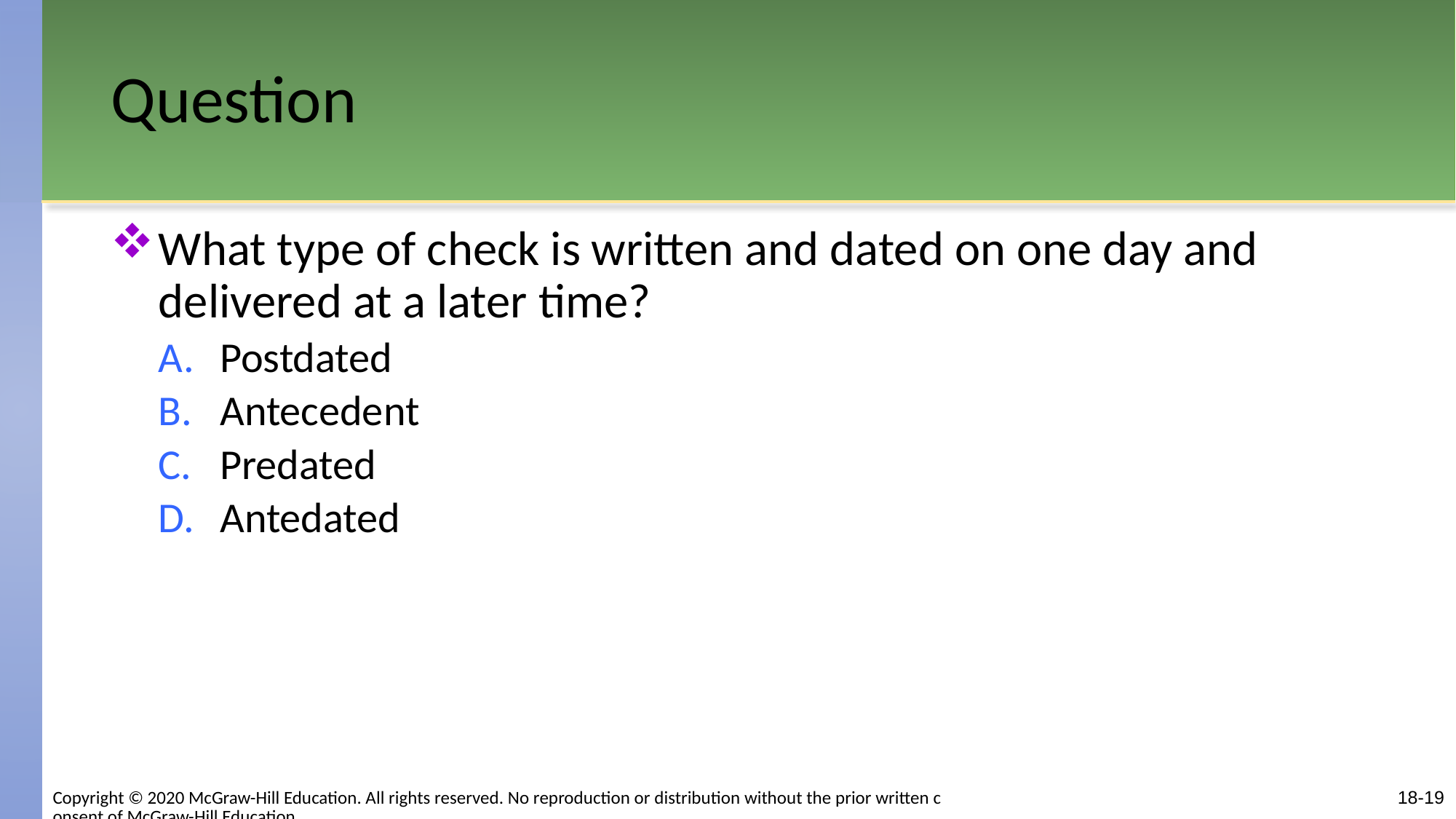

# Question
What type of check is written and dated on one day and delivered at a later time?
Postdated
Antecedent
Predated
Antedated
Copyright © 2020 McGraw-Hill Education. All rights reserved. No reproduction or distribution without the prior written consent of McGraw-Hill Education.
18-19